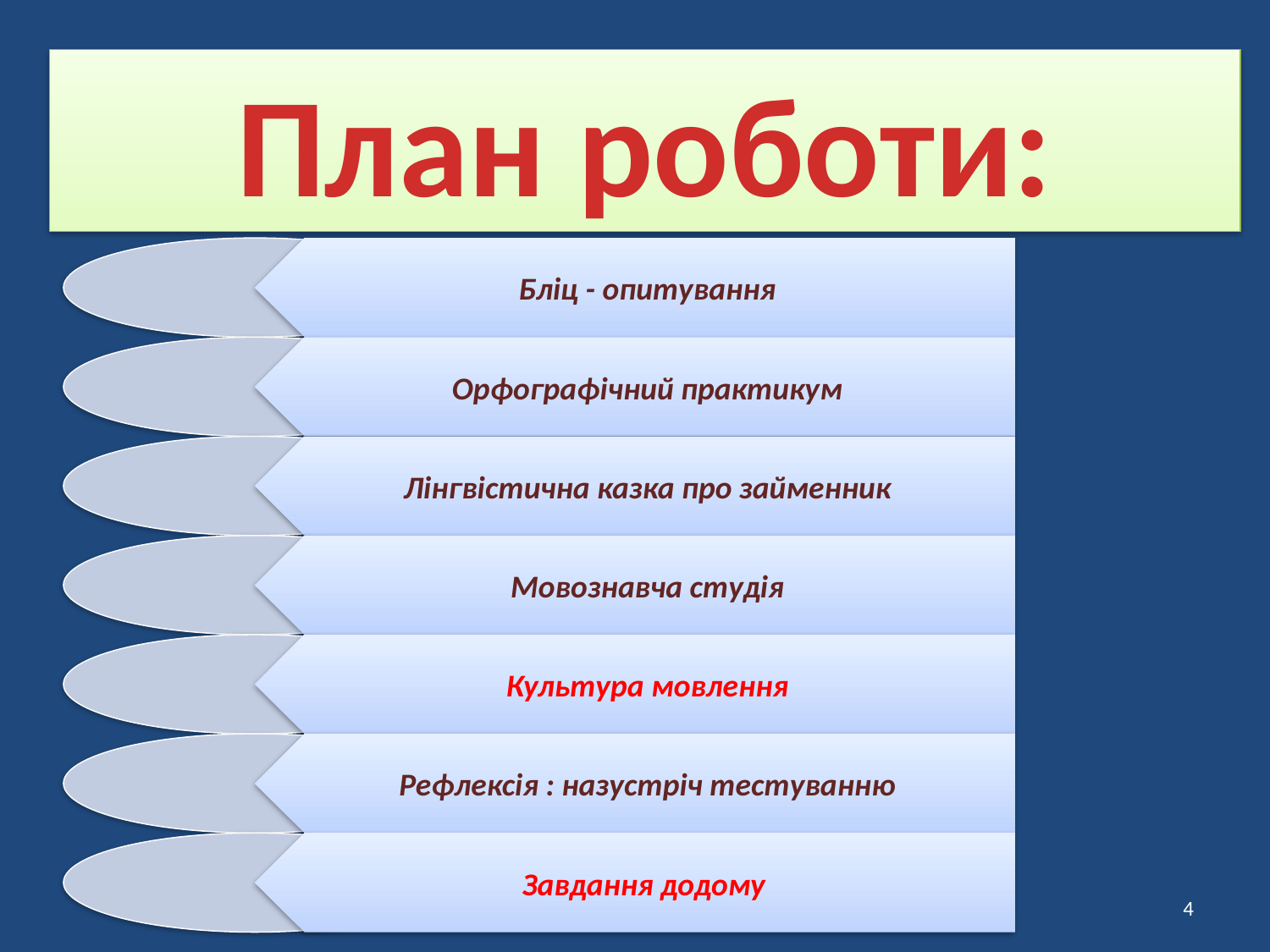

План роботи:
Бліц - опитування
Орфографічний практикум
Лінгвістична казка про займенник
Мовознавча студія
Культура мовлення
Рефлексія : назустріч тестуванню
Завдання додому

4